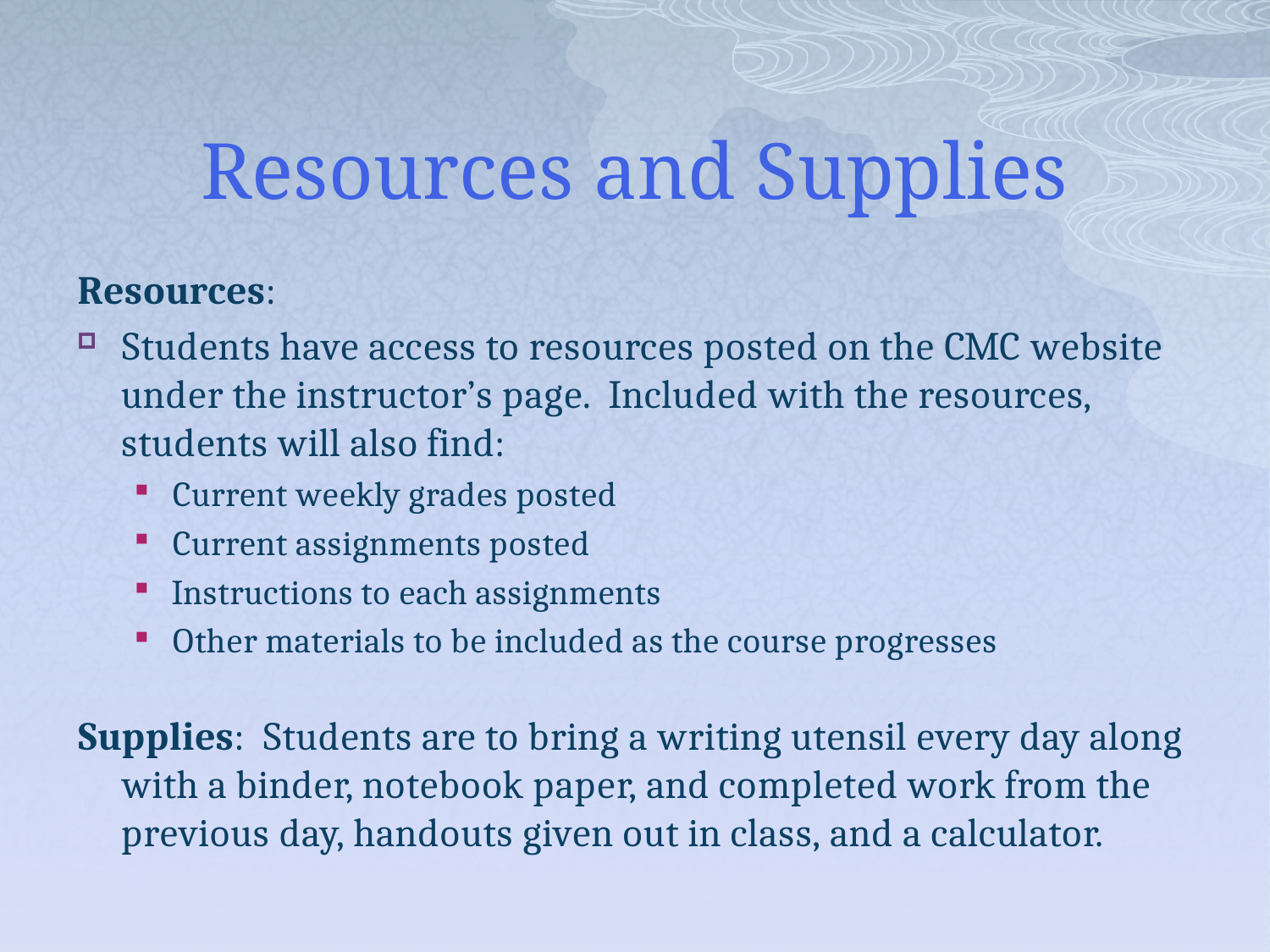

# Resources and Supplies
Resources:
Students have access to resources posted on the CMC website under the instructor’s page.  Included with the resources, students will also find:
Current weekly grades posted
Current assignments posted
Instructions to each assignments
Other materials to be included as the course progresses
Supplies:  Students are to bring a writing utensil every day along with a binder, notebook paper, and completed work from the previous day, handouts given out in class, and a calculator.